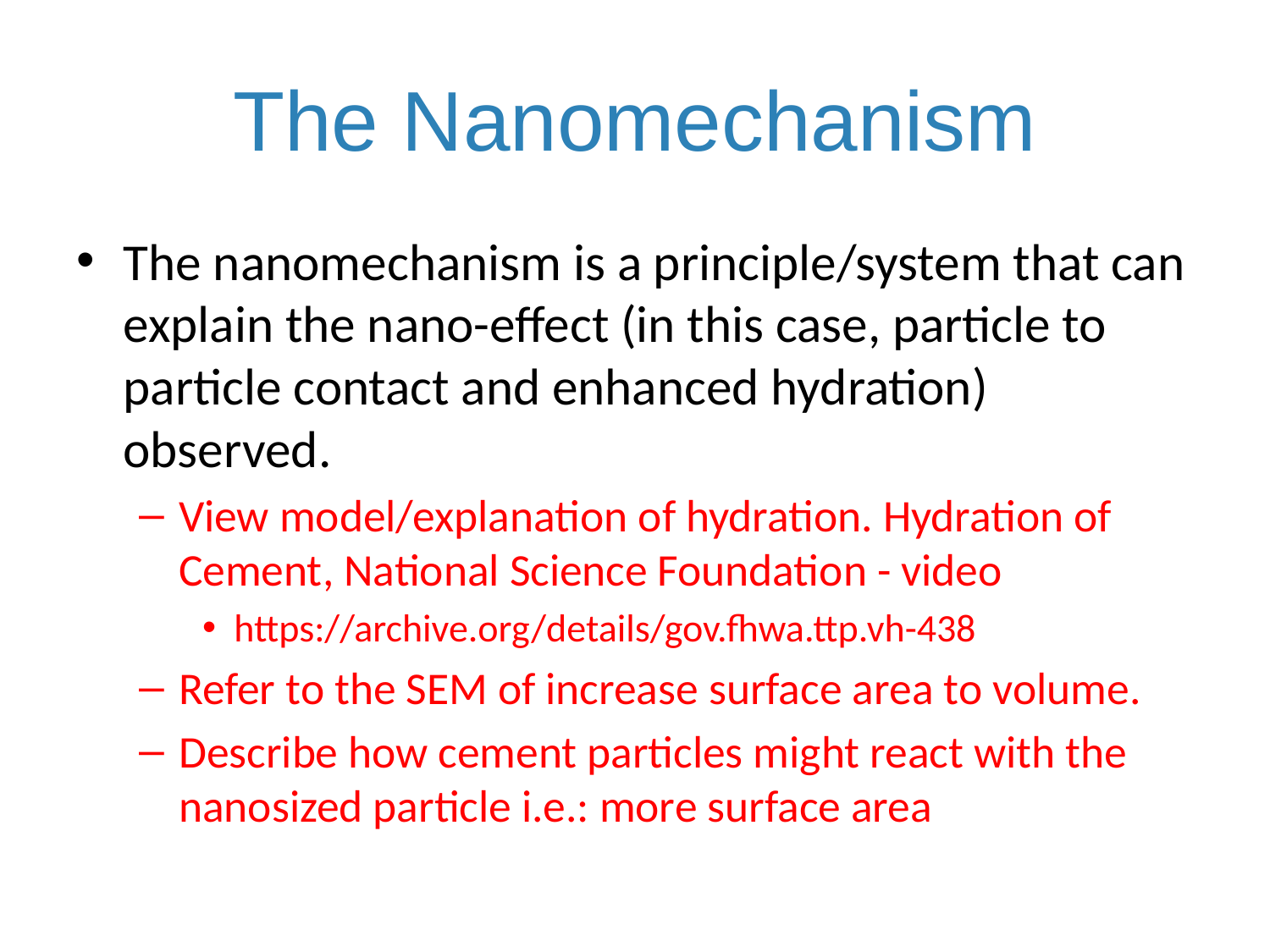

# The Nanomechanism
The nanomechanism is a principle/system that can explain the nano-effect (in this case, particle to particle contact and enhanced hydration) observed.
View model/explanation of hydration. Hydration of Cement, National Science Foundation - video
https://archive.org/details/gov.fhwa.ttp.vh-438
Refer to the SEM of increase surface area to volume.
Describe how cement particles might react with the nanosized particle i.e.: more surface area